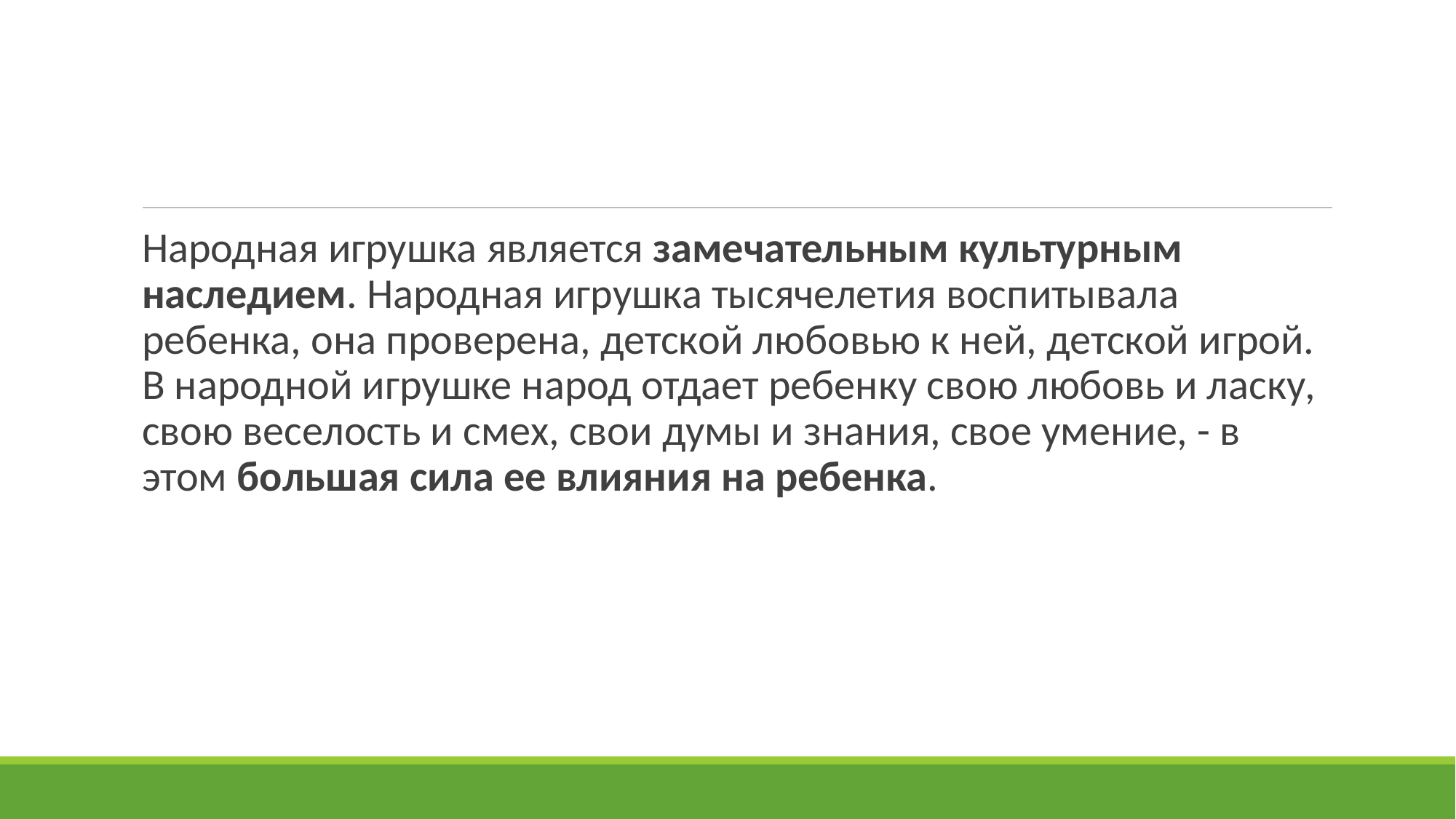

#
Народная игрушка является замечательным культурным наследием. Народная игрушка тысячелетия воспитывала ребенка, она проверена, детской любовью к ней, детской игрой. В народной игрушке народ отдает ребенку свою любовь и ласку, свою веселость и смех, свои думы и знания, свое умение, - в этом большая сила ее влияния на ребенка.